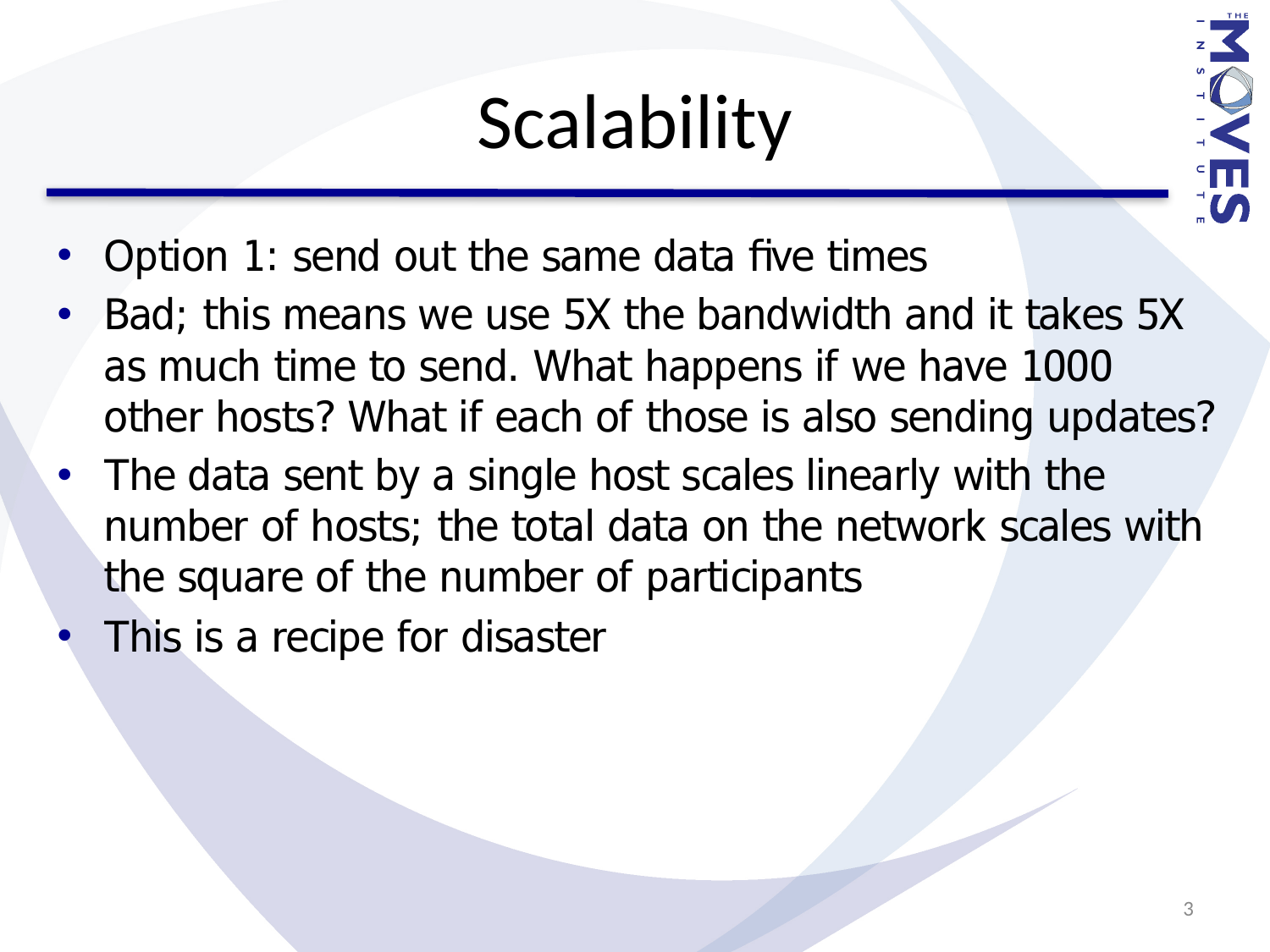

# Scalability
Option 1: send out the same data five times
Bad; this means we use 5X the bandwidth and it takes 5X as much time to send. What happens if we have 1000 other hosts? What if each of those is also sending updates?
The data sent by a single host scales linearly with the number of hosts; the total data on the network scales with the square of the number of participants
This is a recipe for disaster
3